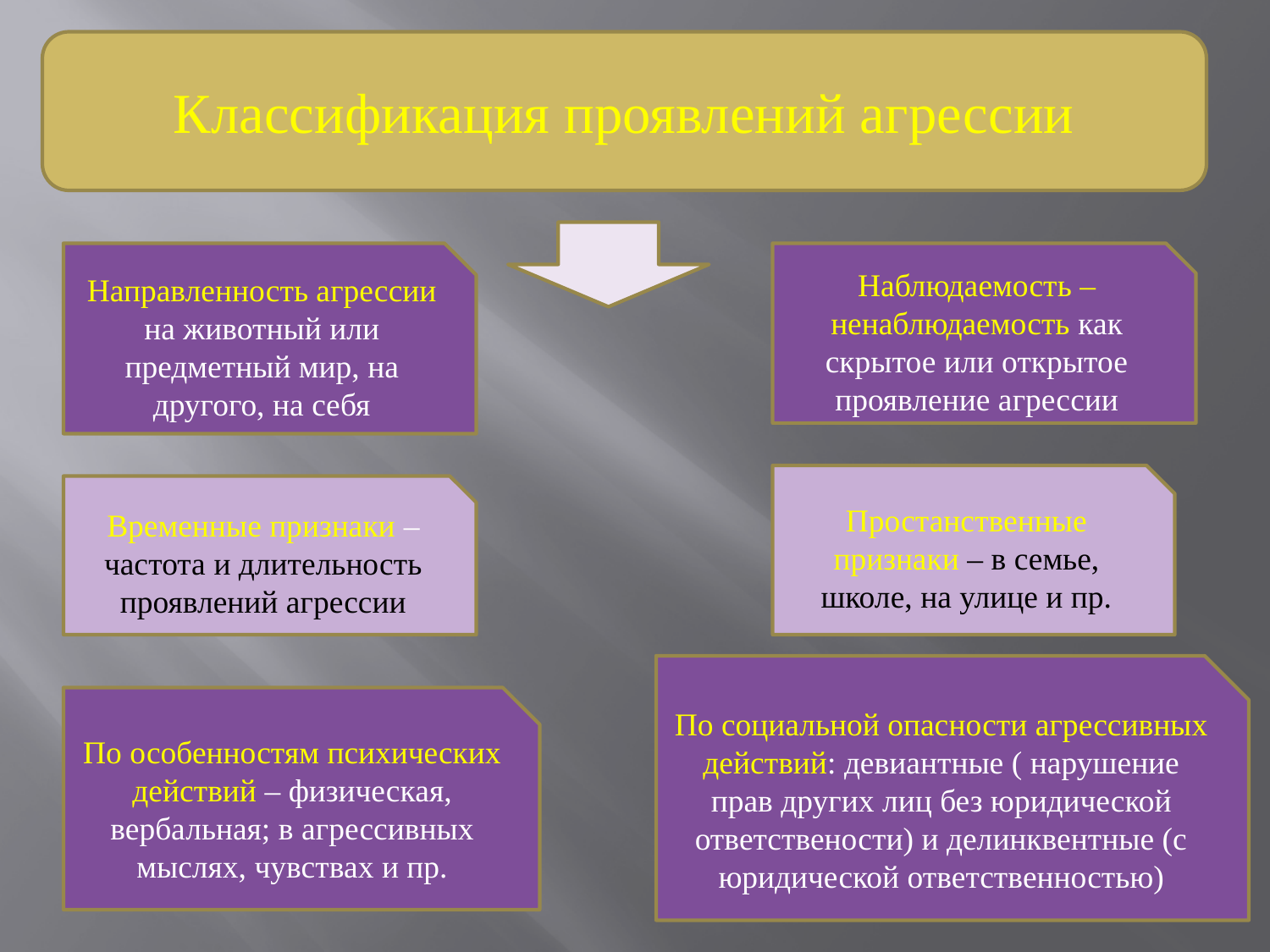

Классификация проявлений агрессии

Направленность агрессии на животный или предметный мир, на другого, на себя
Наблюдаемость – ненаблюдаемость как скрытое или открытое проявление агрессии
Простанственные признаки – в семье, школе, на улице и пр.
Временные признаки – частота и длительность проявлений агрессии
По социальной опасности агрессивных действий: девиантные ( нарушение прав других лиц без юридической ответствености) и делинквентные (с юридической ответственностью)
По особенностям психических действий – физическая, вербальная; в агрессивных мыслях, чувствах и пр.